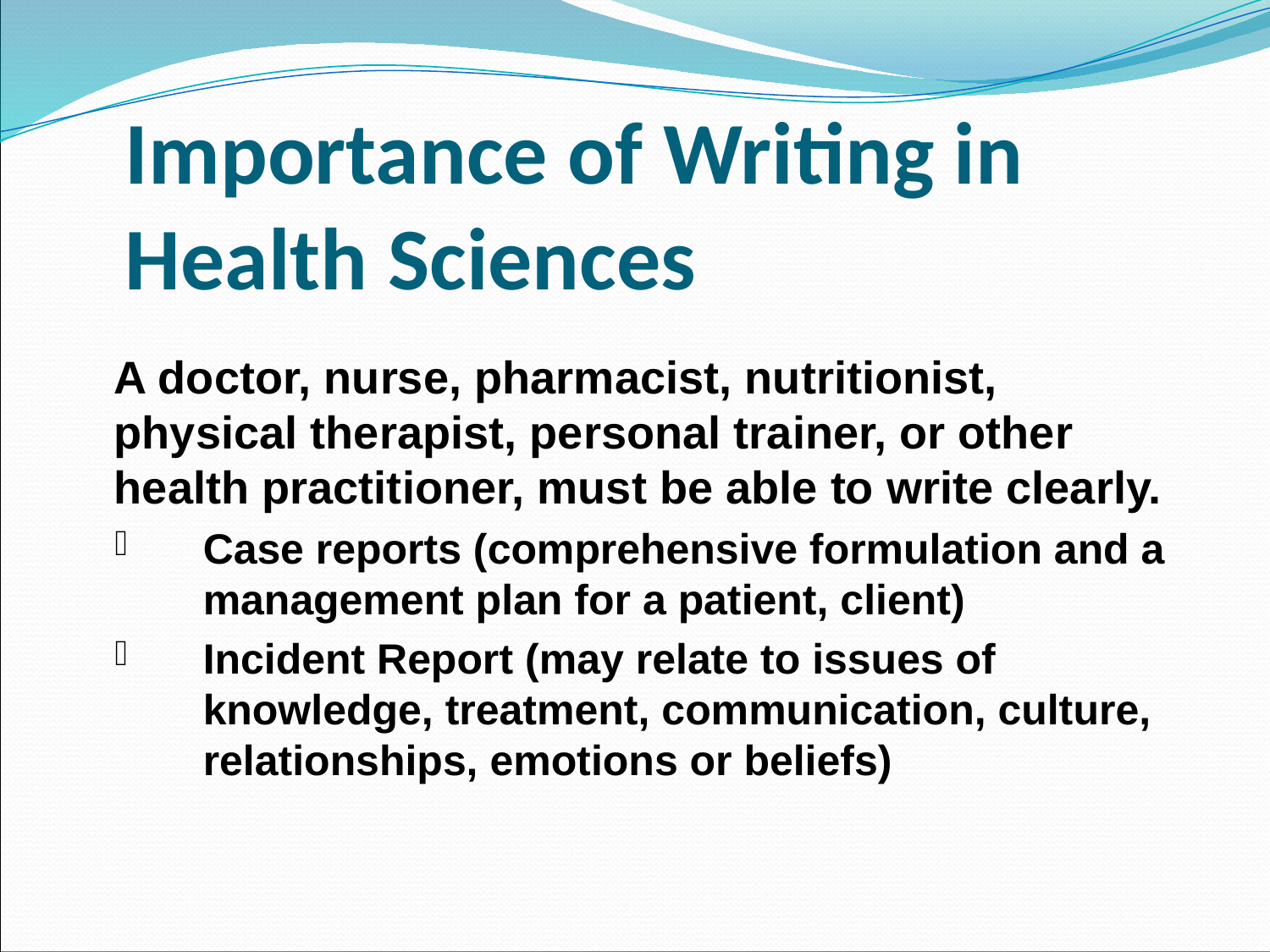

# Importance of Writing in Health Sciences
A doctor, nurse, pharmacist, nutritionist, physical therapist, personal trainer, or other health practitioner, must be able to write clearly.
Case reports (comprehensive formulation and a management plan for a patient, client)
Incident Report (may relate to issues of knowledge, treatment, communication, culture, relationships, emotions or beliefs)